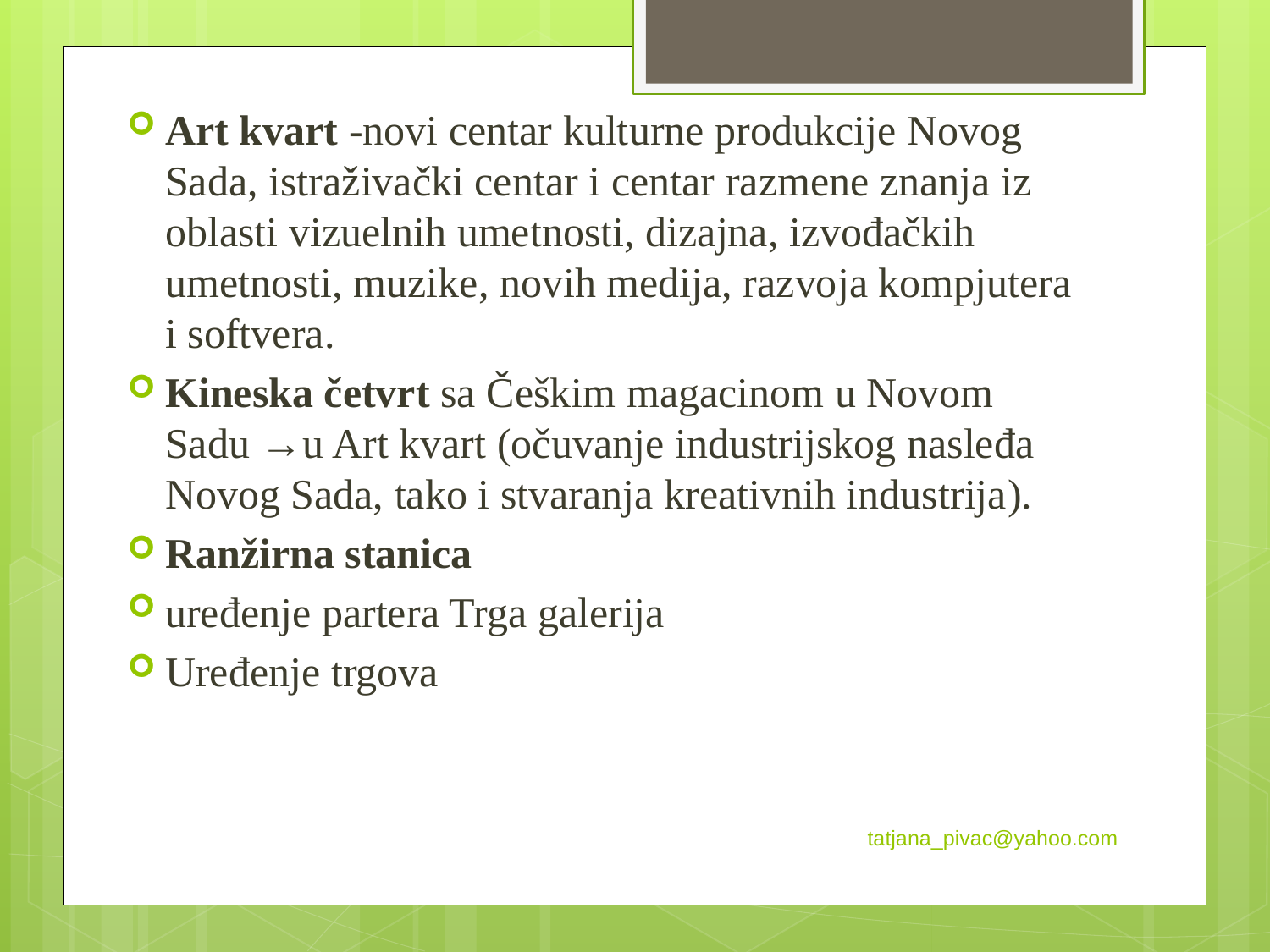

Art kvart -novi centar kulturne produkcije Novog Sada, istraživački centar i centar razmene znanja iz oblasti vizuelnih umetnosti, dizajna, izvođačkih umetnosti, muzike, novih medija, razvoja kompjutera i softvera.
Kineska četvrt sa Češkim magacinom u Novom Sadu →u Art kvart (očuvanje industrijskog nasleđa Novog Sada, tako i stvaranja kreativnih industrija).
Ranžirna stanica
uređenje partera Trga galerija
Uređenje trgova
tatjana_pivac@yahoo.com